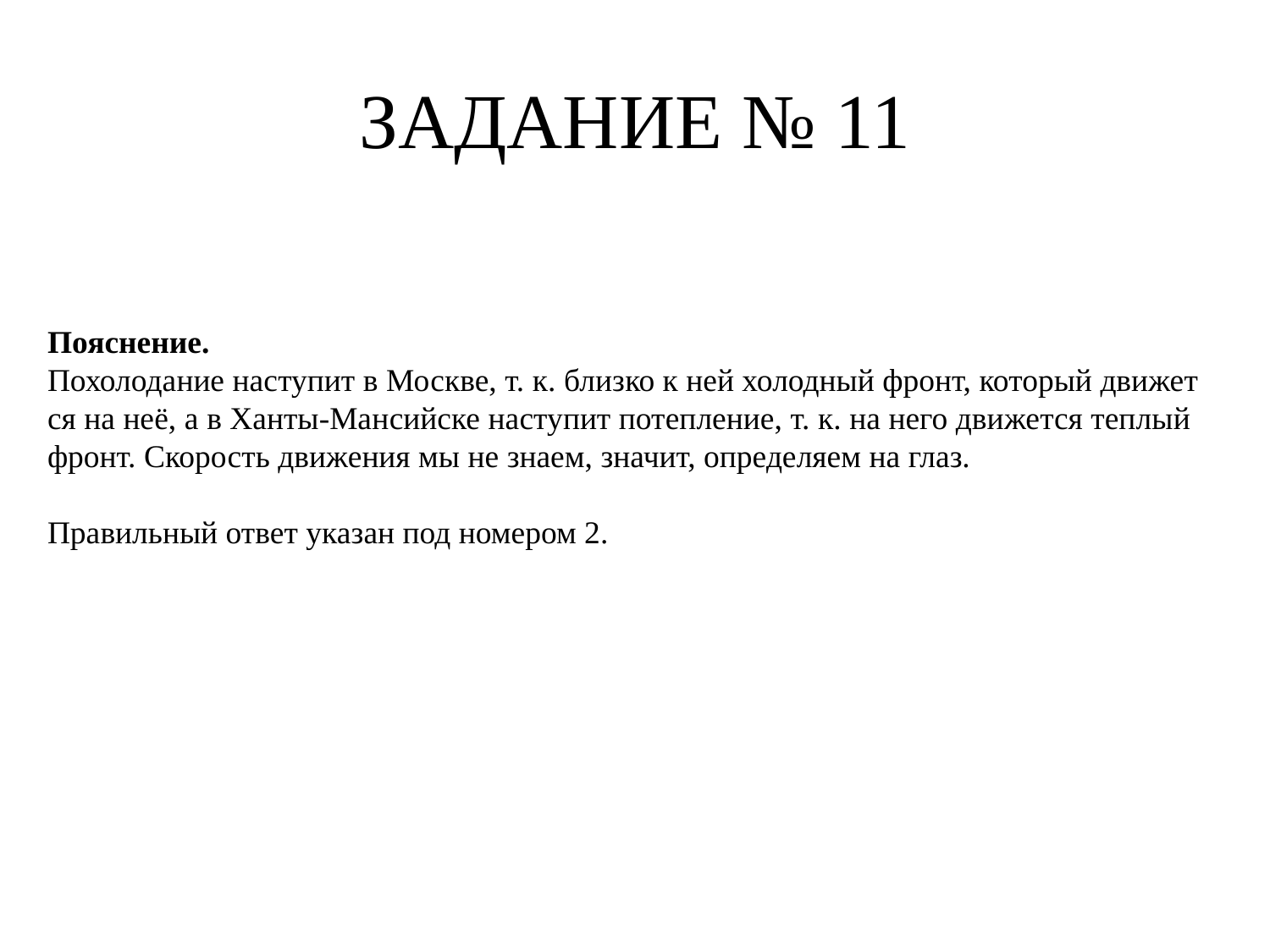

# ЗАДАНИЕ № 11

Пояснение.
По­хо­ло­да­ние на­сту­пит в Москве, т. к. близ­ко к ней хо­лод­ный фронт, ко­то­рый дви­жет­ся на неё, а в Ханты-Ман­сий­ске на­сту­пит по­теп­ле­ние, т. к. на него дви­жет­ся теп­лый фронт. Ско­рость дви­же­ния мы не знаем, зна­чит, опре­де­ля­ем на глаз.

Правильный ответ указан под номером 2.